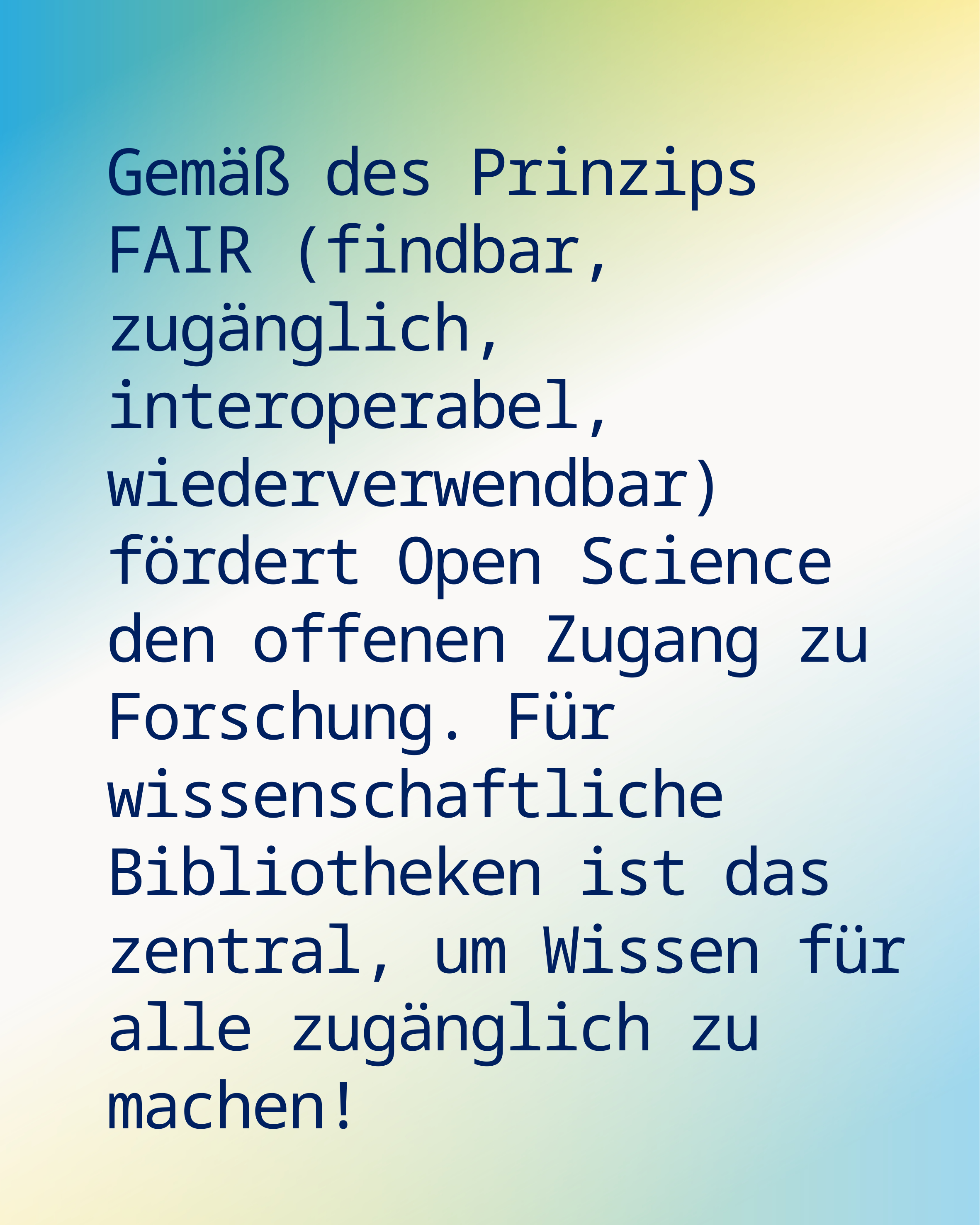

Gemäß des Prinzips FAIR (findbar, zugänglich, interoperabel, wiederverwendbar) fördert Open Science den offenen Zugang zu Forschung. Für wissenschaftliche Bibliotheken ist das zentral, um Wissen für alle zugänglich zu machen!